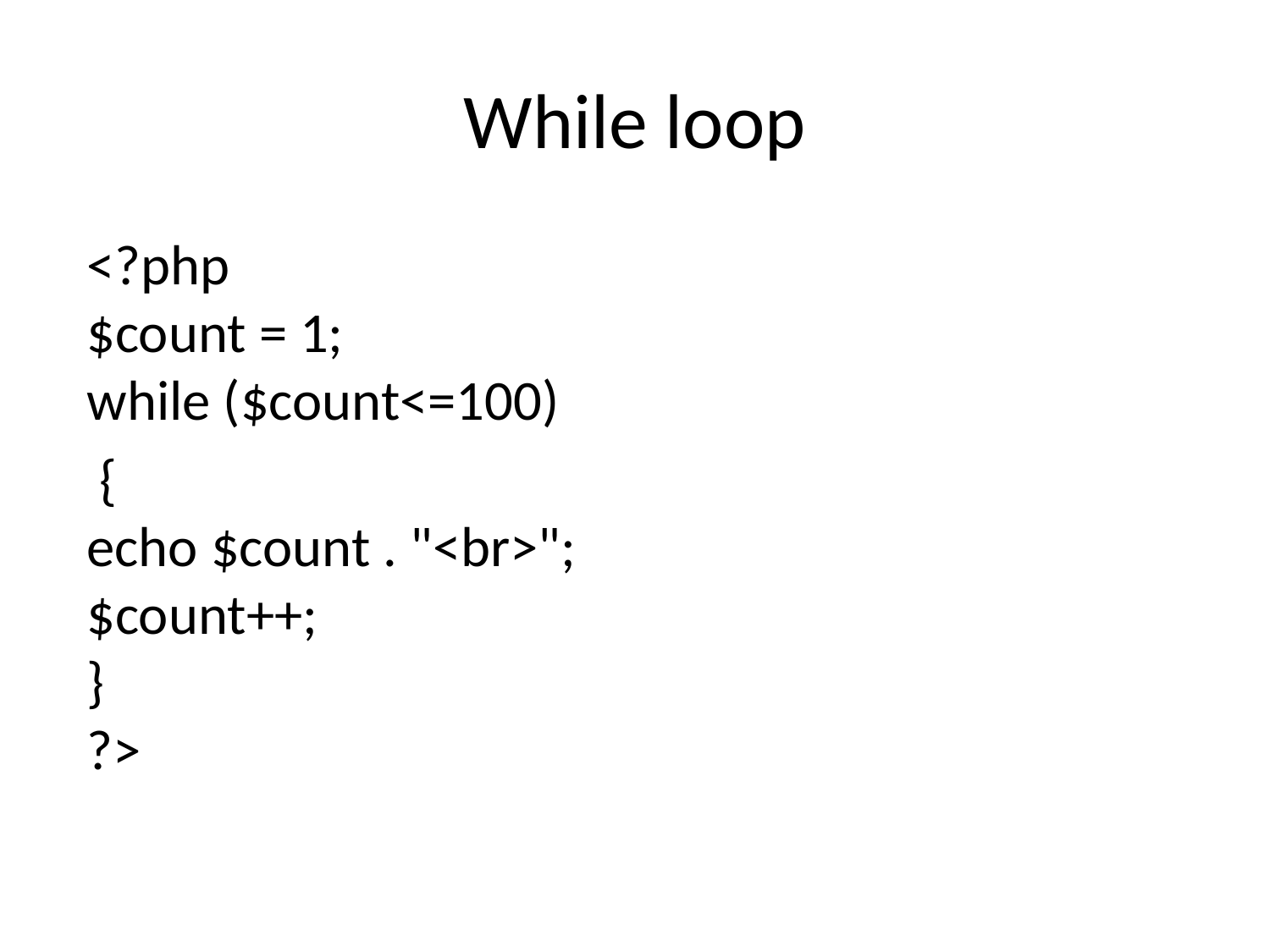

# While loop
<?php
$count = 1;
while ($count<=100)
 {
echo $count . "<br>";
$count++;
}
?>